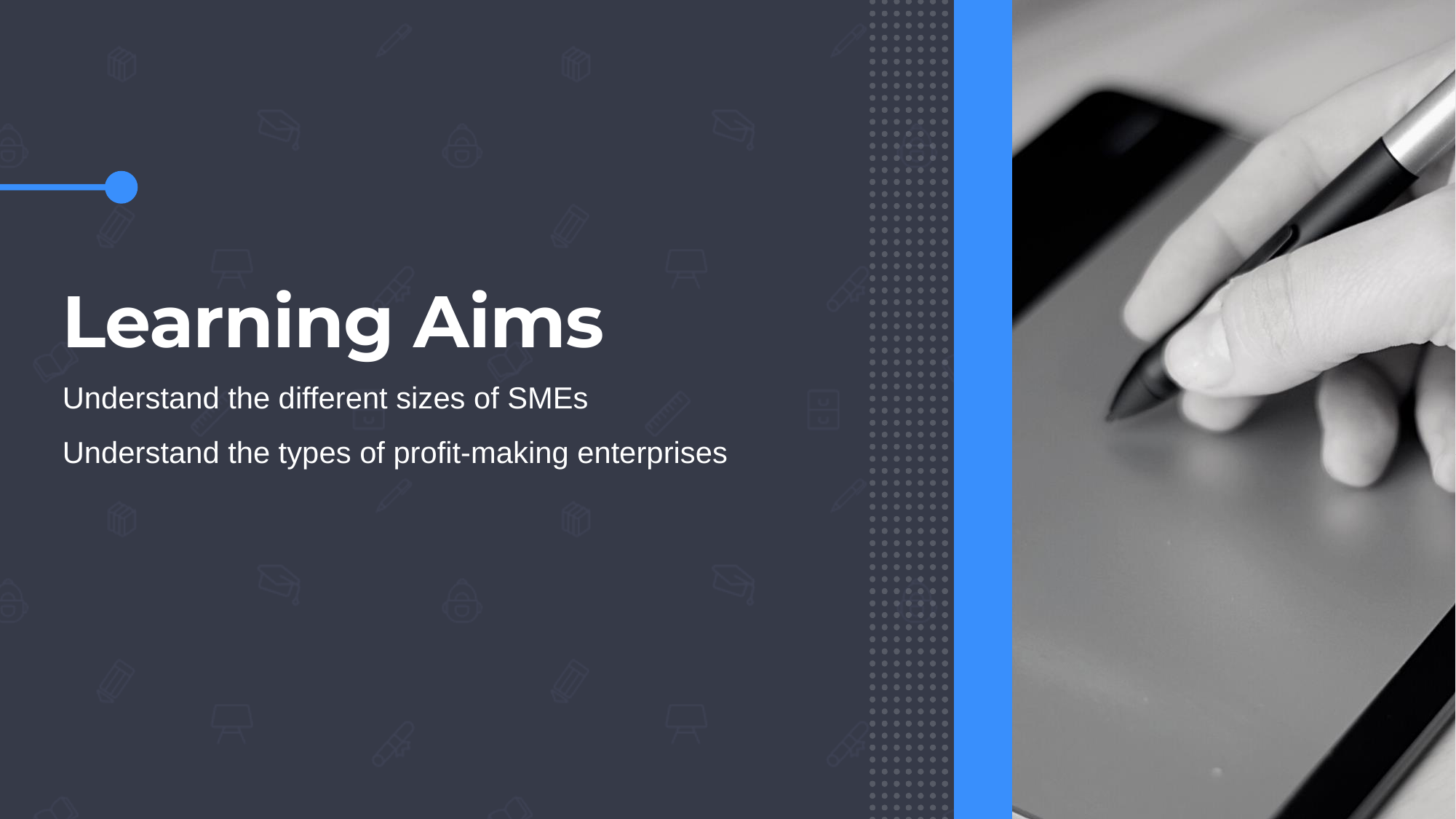

# Learning Aims
Understand the different sizes of SMEs
Understand the types of profit-making enterprises